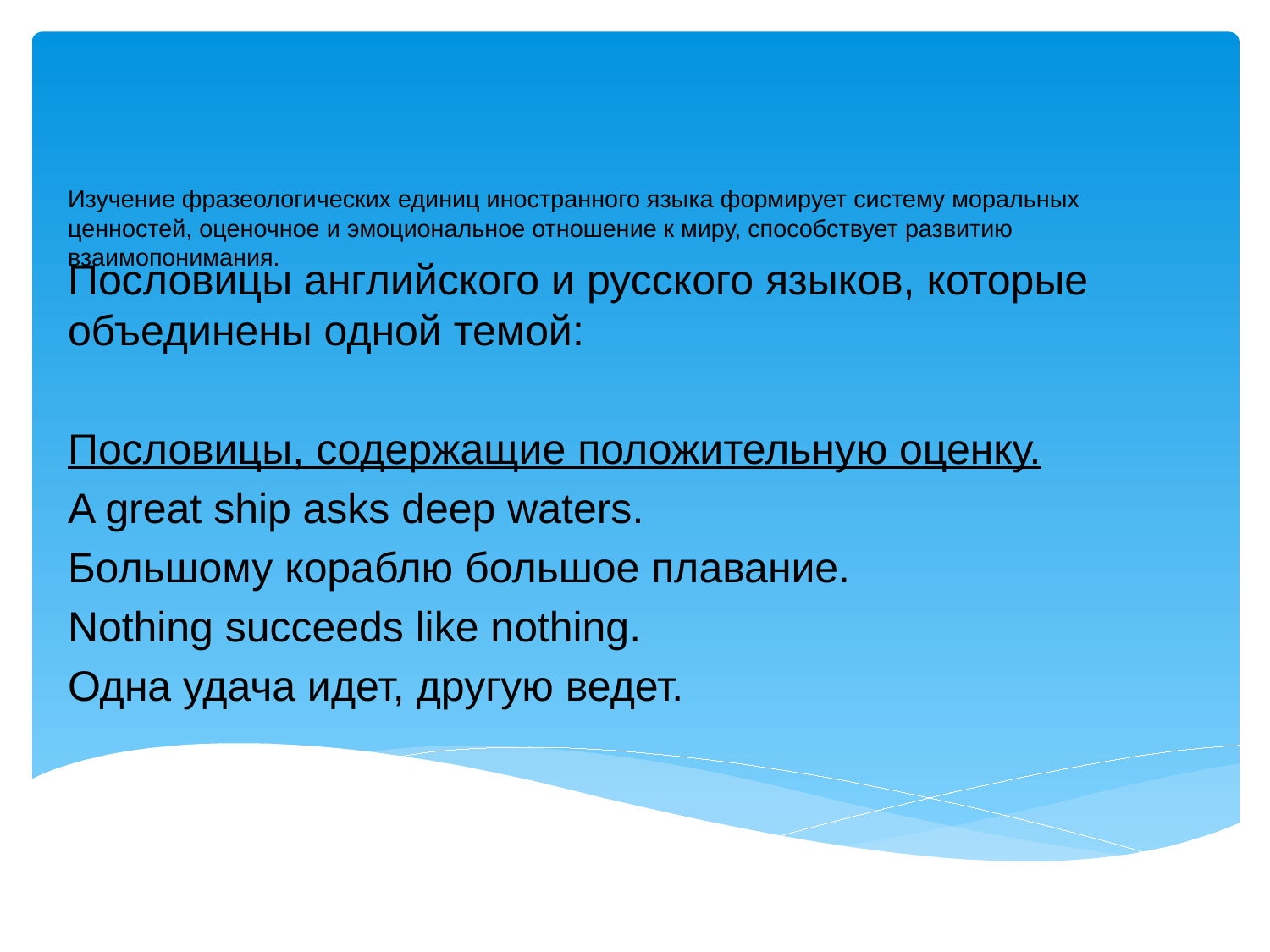

# Изучение фразеологических единиц иностранного языка формирует систему моральных ценностей, оценочное и эмоциональное отношение к миру, способствует развитию взаимопонимания.
Пословицы английского и русского языков, которые объединены одной темой:

Пословицы, содержащие положительную оценку.
A great ship asks deep waters.
Большому кораблю большое плавание.
Nothing succeeds like nothing.
Одна удача идет, другую ведет.